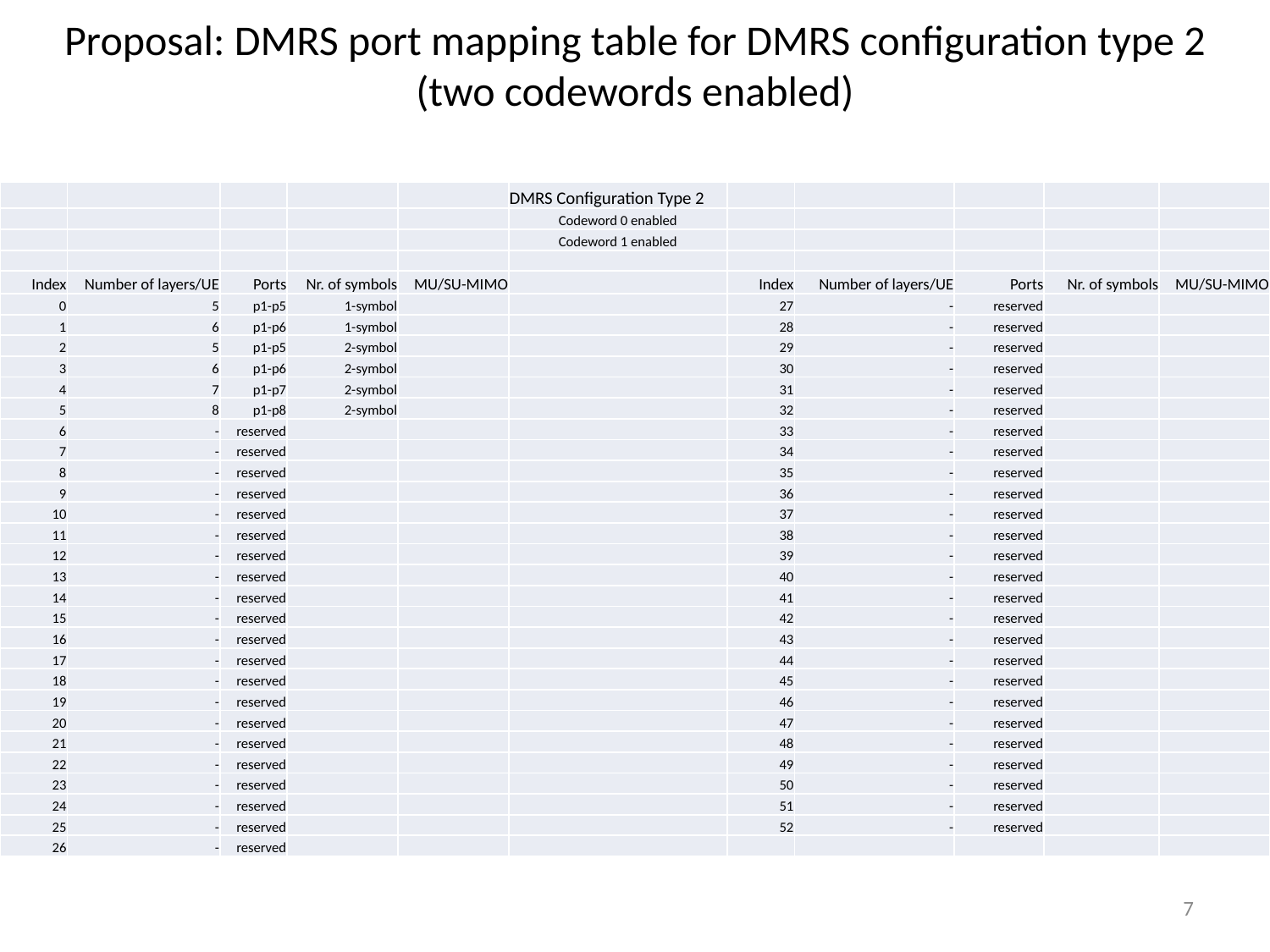

# Proposal: DMRS port mapping table for DMRS configuration type 2 (two codewords enabled)
|  |  |  |  |  | DMRS Configuration Type 2 |  |  |  |  |  |
| --- | --- | --- | --- | --- | --- | --- | --- | --- | --- | --- |
|  |  |  |  |  | Codeword 0 enabled |  |  |  |  |  |
|  |  |  |  |  | Codeword 1 enabled |  |  |  |  |  |
|  |  |  |  |  |  |  |  |  |  |  |
| Index | Number of layers/UE | Ports | Nr. of symbols | MU/SU-MIMO |  | Index | Number of layers/UE | Ports | Nr. of symbols | MU/SU-MIMO |
| 0 | 5 | p1-p5 | 1-symbol |  |  | 27 | - | reserved |  |  |
| 1 | 6 | p1-p6 | 1-symbol |  |  | 28 | - | reserved |  |  |
| 2 | 5 | p1-p5 | 2-symbol |  |  | 29 | - | reserved |  |  |
| 3 | 6 | p1-p6 | 2-symbol |  |  | 30 | - | reserved |  |  |
| 4 | 7 | p1-p7 | 2-symbol |  |  | 31 | - | reserved |  |  |
| 5 | 8 | p1-p8 | 2-symbol |  |  | 32 | - | reserved |  |  |
| 6 | - | reserved |  |  |  | 33 | - | reserved |  |  |
| 7 | - | reserved |  |  |  | 34 | - | reserved |  |  |
| 8 | - | reserved |  |  |  | 35 | - | reserved |  |  |
| 9 | - | reserved |  |  |  | 36 | - | reserved |  |  |
| 10 | - | reserved |  |  |  | 37 | - | reserved |  |  |
| 11 | - | reserved |  |  |  | 38 | - | reserved |  |  |
| 12 | - | reserved |  |  |  | 39 | - | reserved |  |  |
| 13 | - | reserved |  |  |  | 40 | - | reserved |  |  |
| 14 | - | reserved |  |  |  | 41 | - | reserved |  |  |
| 15 | - | reserved |  |  |  | 42 | - | reserved |  |  |
| 16 | - | reserved |  |  |  | 43 | - | reserved |  |  |
| 17 | - | reserved |  |  |  | 44 | - | reserved |  |  |
| 18 | - | reserved |  |  |  | 45 | - | reserved |  |  |
| 19 | - | reserved |  |  |  | 46 | - | reserved |  |  |
| 20 | - | reserved |  |  |  | 47 | - | reserved |  |  |
| 21 | - | reserved |  |  |  | 48 | - | reserved |  |  |
| 22 | - | reserved |  |  |  | 49 | - | reserved |  |  |
| 23 | - | reserved |  |  |  | 50 | - | reserved |  |  |
| 24 | - | reserved |  |  |  | 51 | - | reserved |  |  |
| 25 | - | reserved |  |  |  | 52 | - | reserved |  |  |
| 26 | - | reserved |  |  |  |  |  |  |  |  |

7